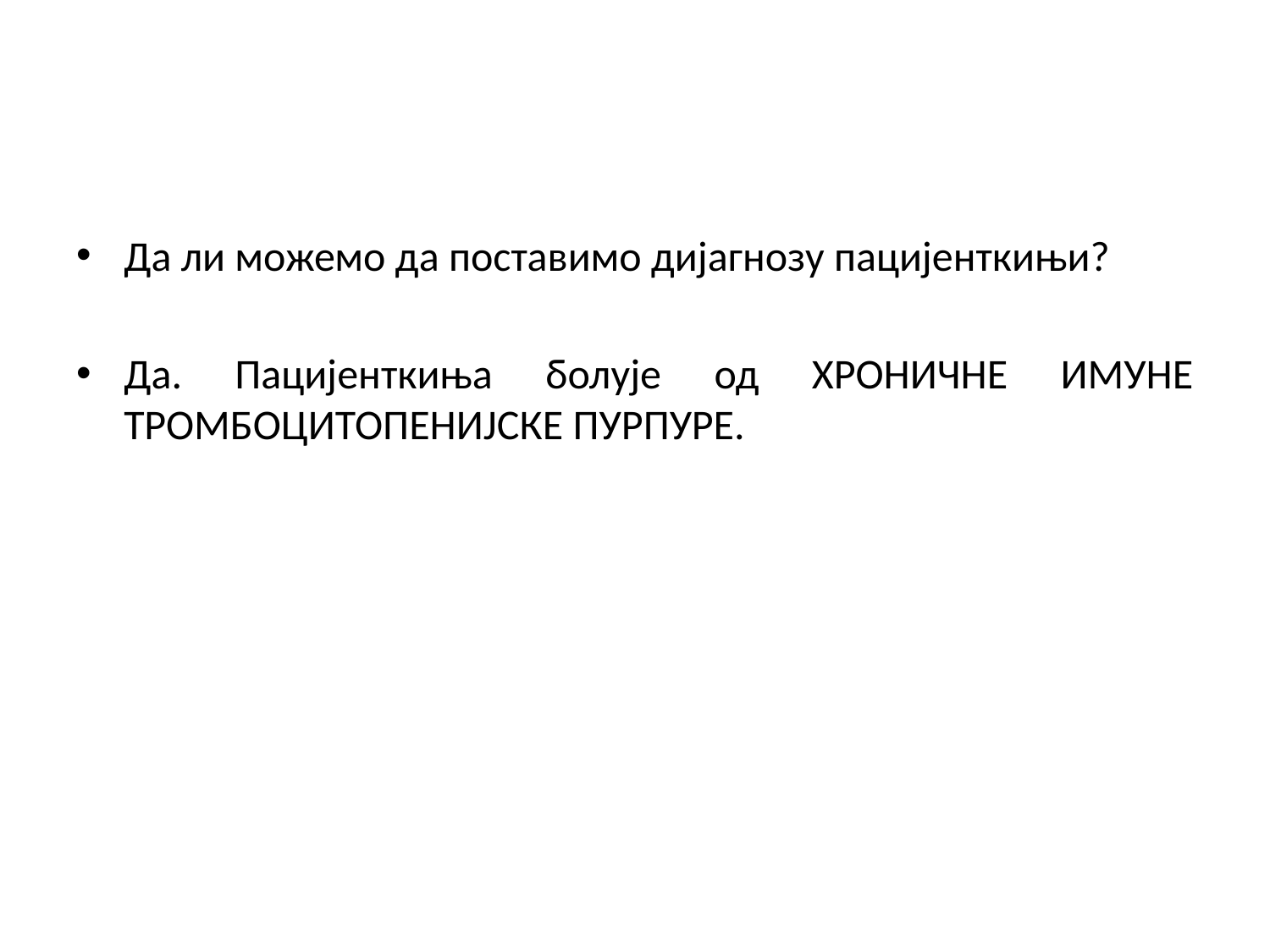

#
Да ли можемо да поставимо дијагнозу пацијенткињи?

Да. Пацијенткиња болује од ХРОНИЧНЕ ИМУНЕ ТРОМБОЦИТОПЕНИЈСКЕ ПУРПУРЕ.